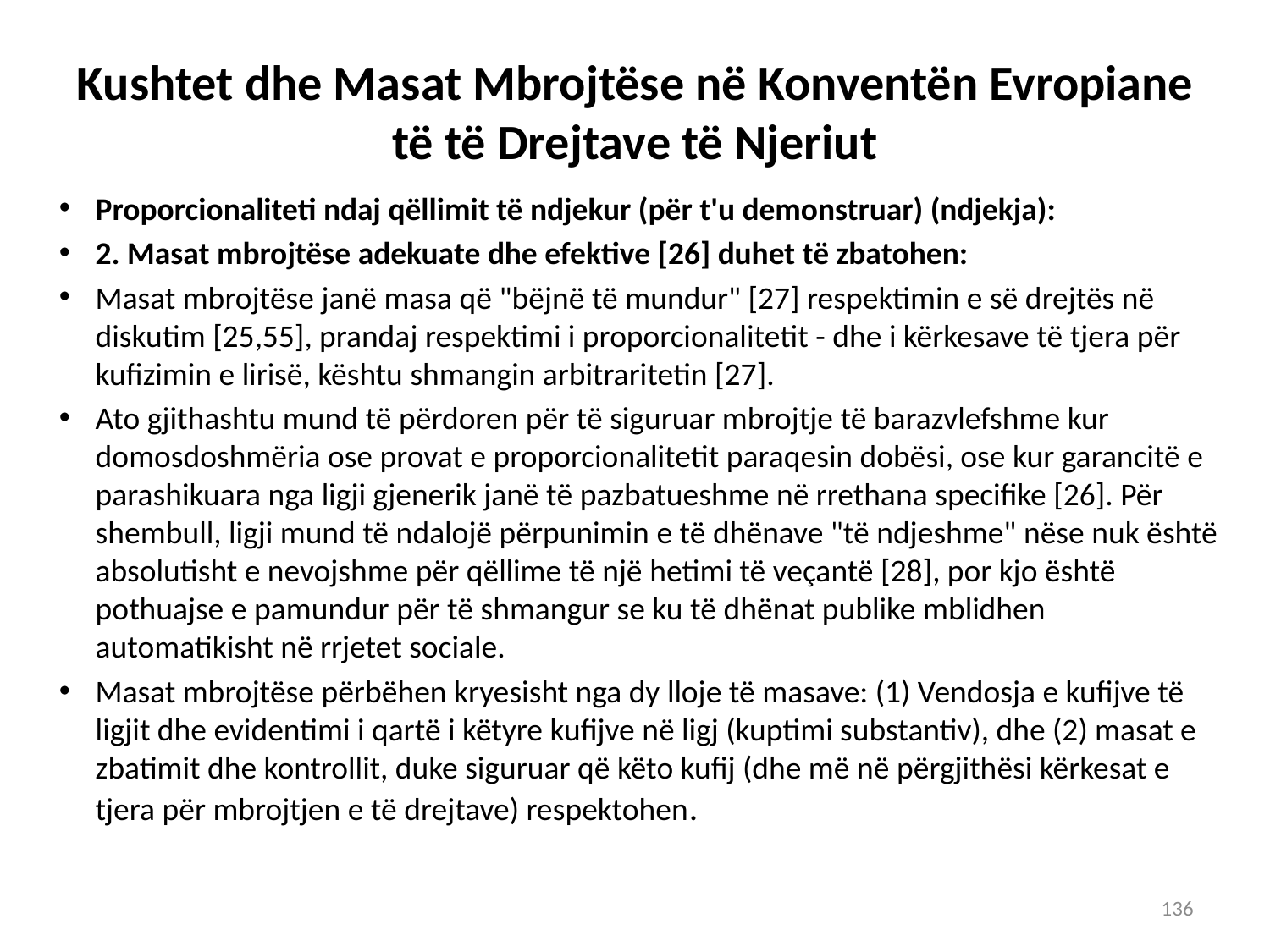

# Kushtet dhe Masat Mbrojtëse në Konventën Evropiane të të Drejtave të Njeriut
Proporcionaliteti ndaj qëllimit të ndjekur (për t'u demonstruar) (ndjekja):
2. Masat mbrojtëse adekuate dhe efektive [26] duhet të zbatohen:
Masat mbrojtëse janë masa që "bëjnë të mundur" [27] respektimin e së drejtës në diskutim [25,55], prandaj respektimi i proporcionalitetit - dhe i kërkesave të tjera për kufizimin e lirisë, kështu shmangin arbitraritetin [27].
Ato gjithashtu mund të përdoren për të siguruar mbrojtje të barazvlefshme kur domosdoshmëria ose provat e proporcionalitetit paraqesin dobësi, ose kur garancitë e parashikuara nga ligji gjenerik janë të pazbatueshme në rrethana specifike [26]. Për shembull, ligji mund të ndalojë përpunimin e të dhënave "të ndjeshme" nëse nuk është absolutisht e nevojshme për qëllime të një hetimi të veçantë [28], por kjo është pothuajse e pamundur për të shmangur se ku të dhënat publike mblidhen automatikisht në rrjetet sociale.
Masat mbrojtëse përbëhen kryesisht nga dy lloje të masave: (1) Vendosja e kufijve të ligjit dhe evidentimi i qartë i këtyre kufijve në ligj (kuptimi substantiv), dhe (2) masat e zbatimit dhe kontrollit, duke siguruar që këto kufij (dhe më në përgjithësi kërkesat e tjera për mbrojtjen e të drejtave) respektohen.
136